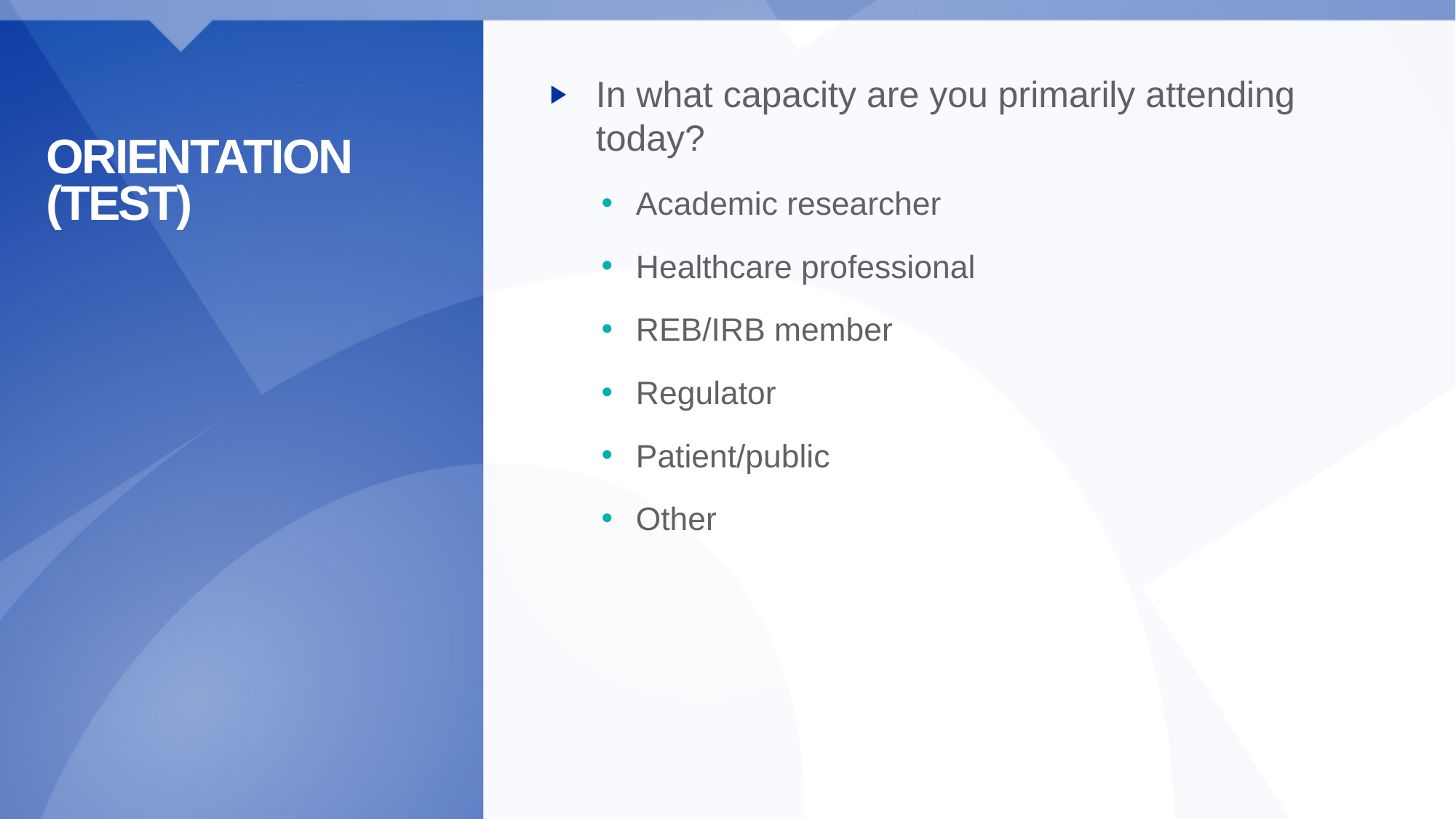

In what capacity are you primarily attending today?
Academic researcher
Healthcare professional
REB/IRB member
Regulator
Patient/public
Other
# Orientation (Test)